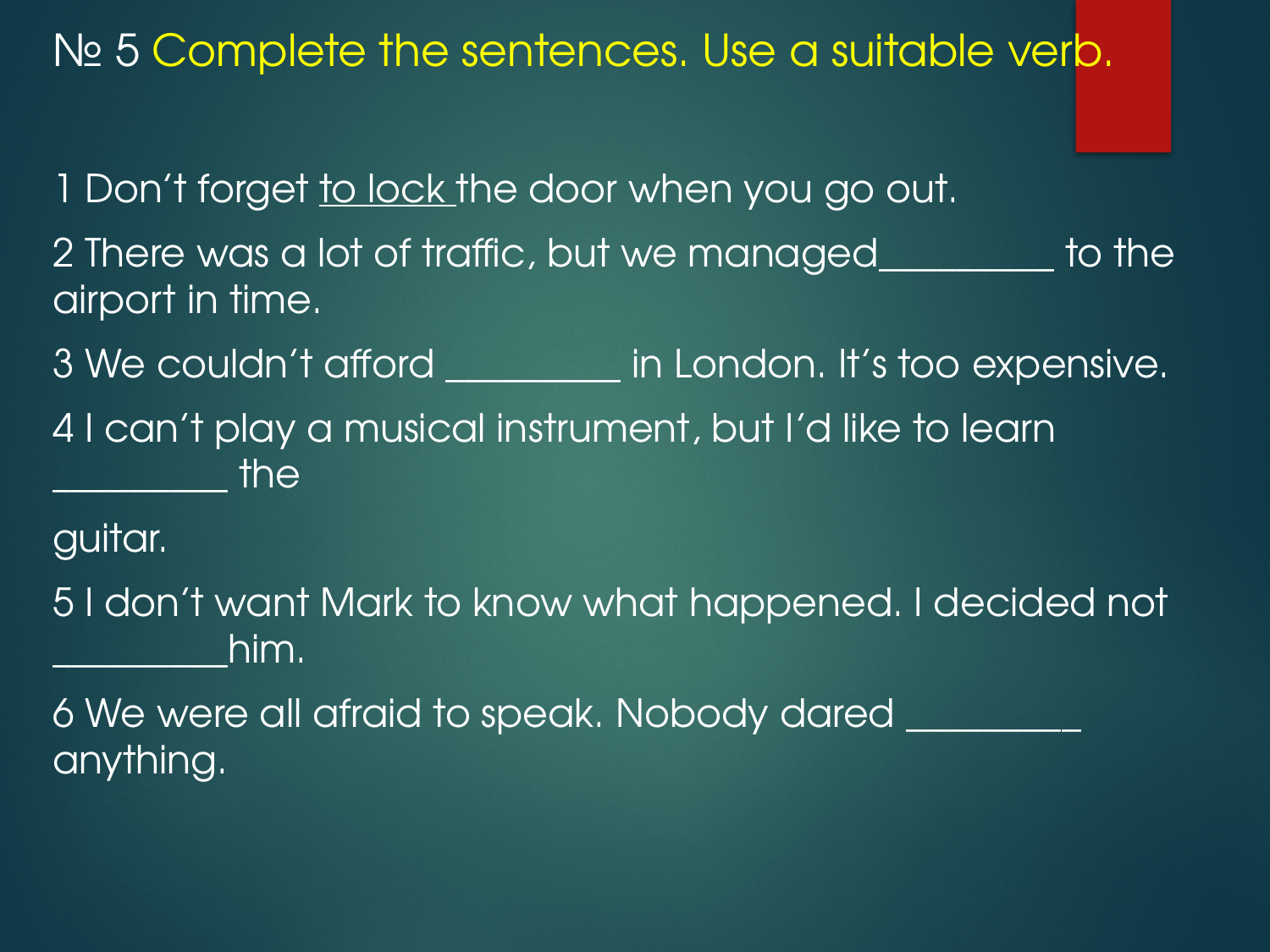

№ 5 Complete the sentences. Use a suitable verb.
1 Don’t forget to lock the door when you go out.
2 There was a lot of traffic, but we managed_________ to the airport in time.
3 We couldn’t afford _________ in London. It’s too expensive.
4 I can’t play a musical instrument, but I’d like to learn _________ the
guitar.
5 I don’t want Mark to know what happened. I decided not _________him.
6 We were all afraid to speak. Nobody dared _________ anything.